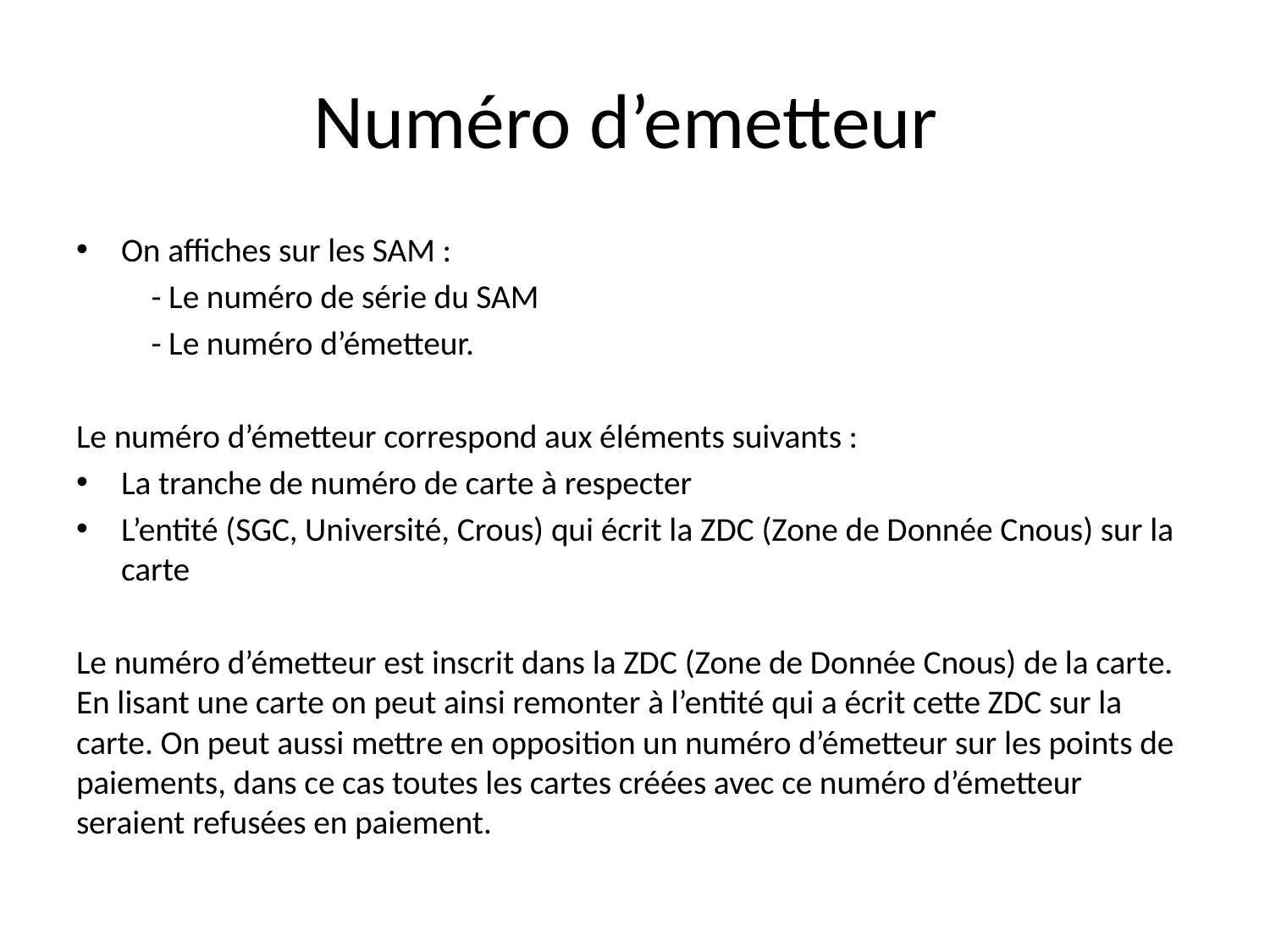

# Numéro d’emetteur
On affiches sur les SAM :
	- Le numéro de série du SAM
	- Le numéro d’émetteur.

Le numéro d’émetteur correspond aux éléments suivants :
La tranche de numéro de carte à respecter
L’entité (SGC, Université, Crous) qui écrit la ZDC (Zone de Donnée Cnous) sur la carte

Le numéro d’émetteur est inscrit dans la ZDC (Zone de Donnée Cnous) de la carte. En lisant une carte on peut ainsi remonter à l’entité qui a écrit cette ZDC sur la carte. On peut aussi mettre en opposition un numéro d’émetteur sur les points de paiements, dans ce cas toutes les cartes créées avec ce numéro d’émetteur seraient refusées en paiement.